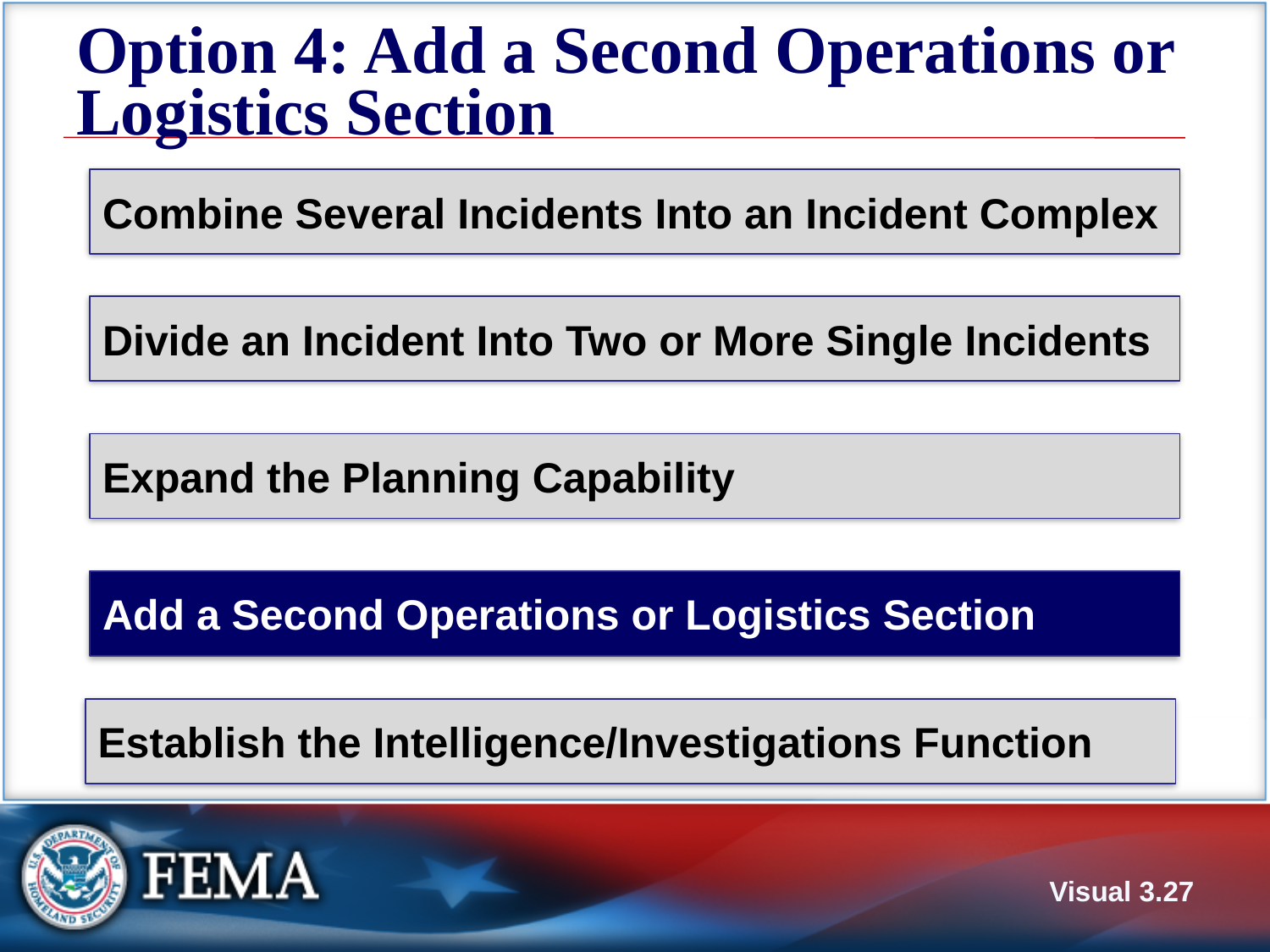

# Option 4: Add a Second Operations or Logistics Section
Combine Several Incidents Into an Incident Complex
Divide an Incident Into Two or More Single Incidents
Expand the Planning Capability
Add a Second Operations or Logistics Section
Establish the Intelligence/Investigations Function
Combine Several Incidents Into an Incident Complex
Divide an Incident Into Two or More Single Incidents
Expand the Planning Capability
Add a Second Operations or Logistics Section
Establish the Intelligence/Investigations Function
Visual 3.27